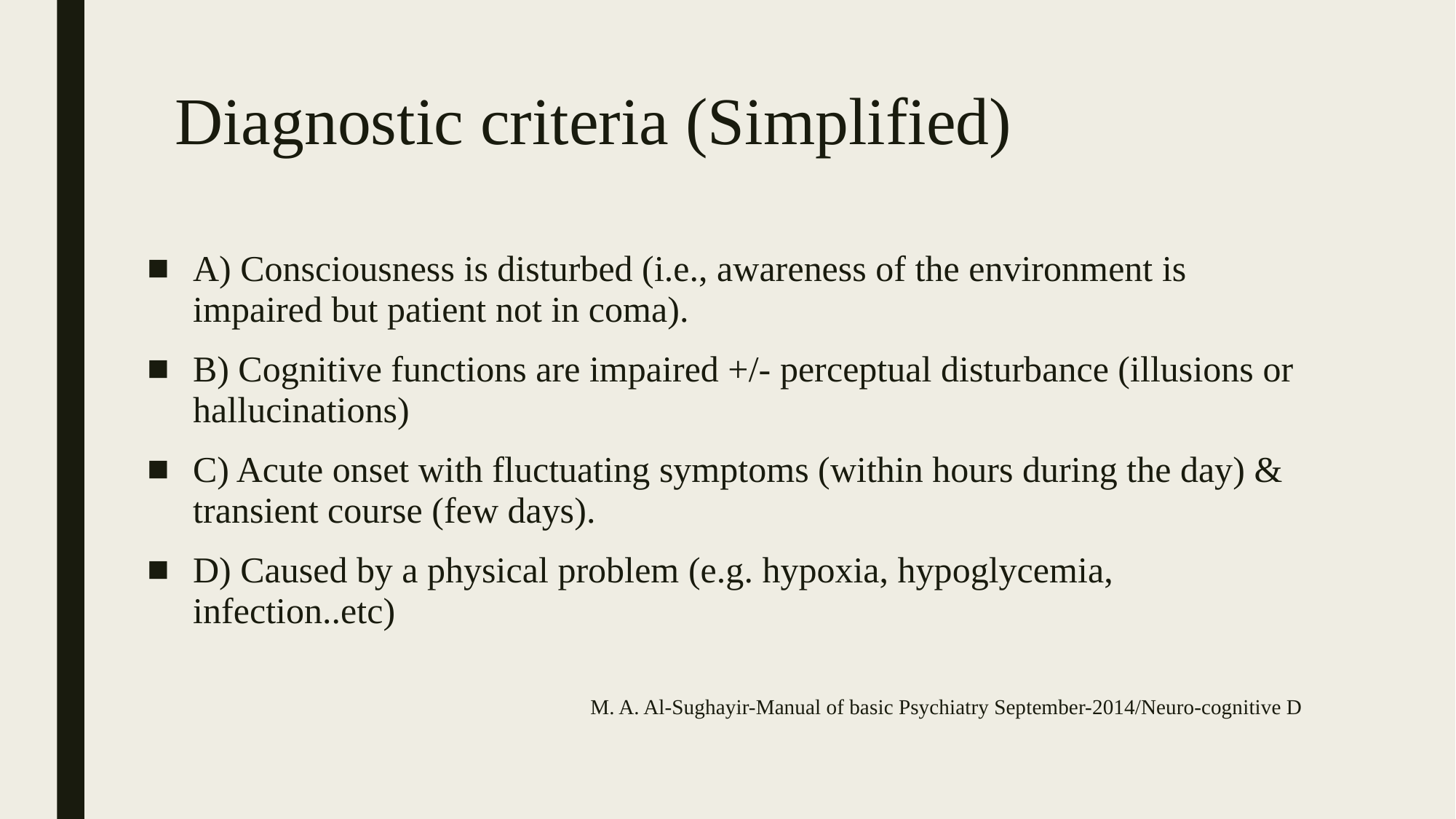

# Diagnostic criteria (Simplified)
A) Consciousness is disturbed (i.e., awareness of the environment is impaired but patient not in coma).
B) Cognitive functions are impaired +/- perceptual disturbance (illusions or hallucinations)
C) Acute onset with fluctuating symptoms (within hours during the day) & transient course (few days).
D) Caused by a physical problem (e.g. hypoxia, hypoglycemia, infection..etc)

M. A. Al-Sughayir-Manual of basic Psychiatry September-2014/Neuro-cognitive D